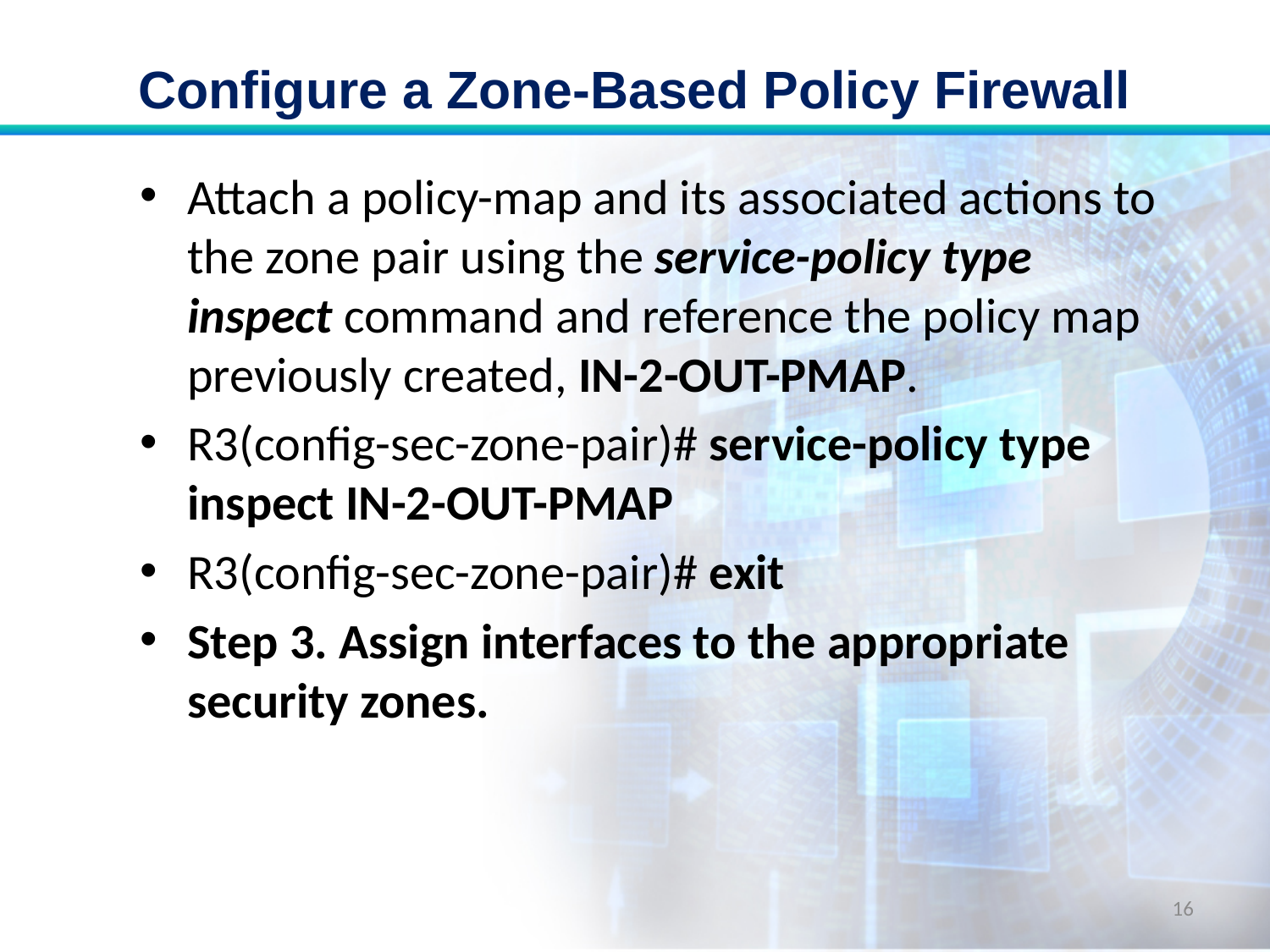

# Configure a Zone-Based Policy Firewall
Attach a policy-map and its associated actions to the zone pair using the service-policy type inspect command and reference the policy map previously created, IN-2-OUT-PMAP.
R3(config-sec-zone-pair)# service-policy type inspect IN-2-OUT-PMAP
R3(config-sec-zone-pair)# exit
Step 3. Assign interfaces to the appropriate security zones.
16